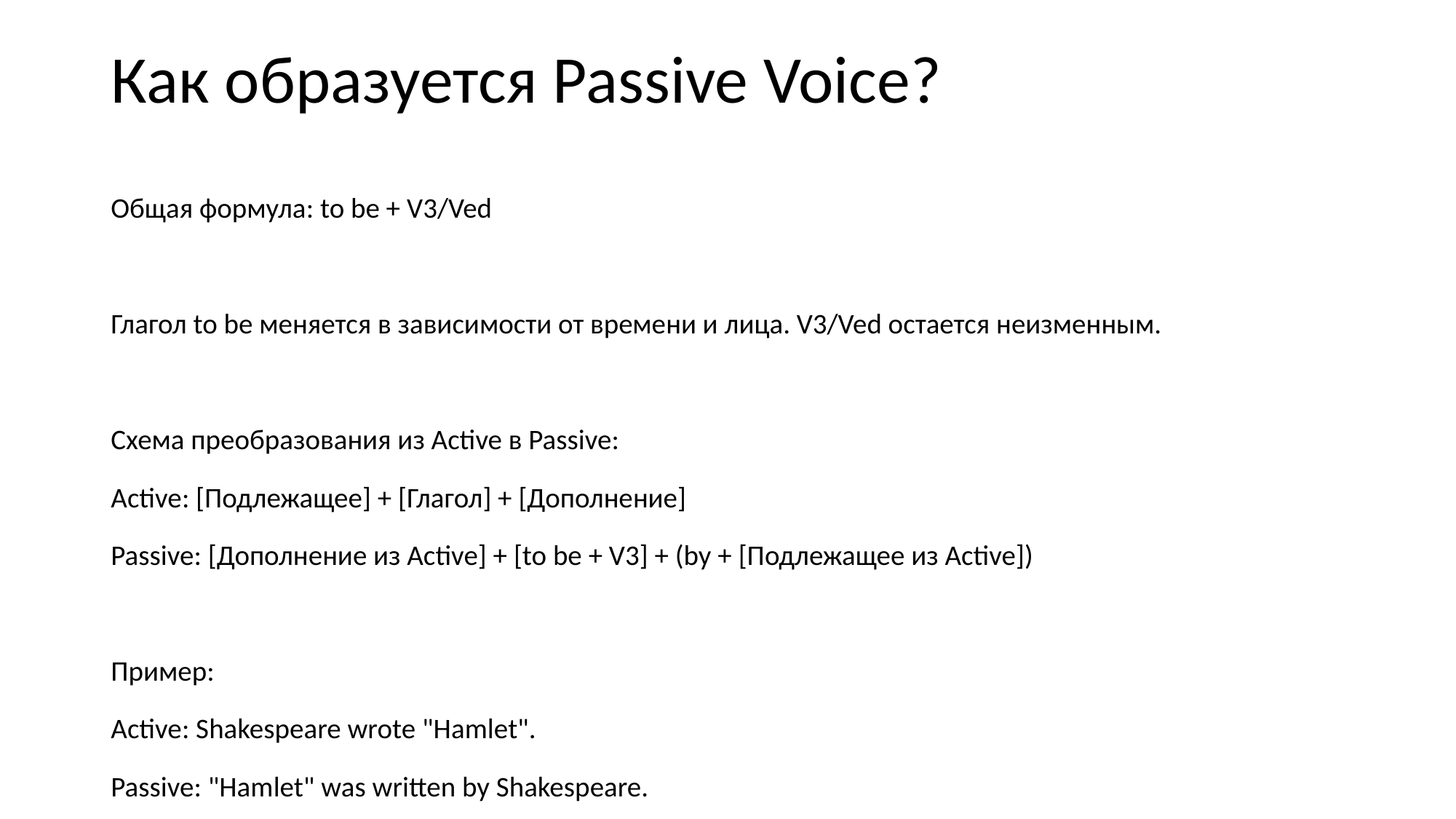

# Как образуется Passive Voice?
Общая формула: to be + V3/Ved

Глагол to be меняется в зависимости от времени и лица. V3/Ved остается неизменным.

Схема преобразования из Active в Passive:
Active: [Подлежащее] + [Глагол] + [Дополнение]
Passive: [Дополнение из Active] + [to be + V3] + (by + [Подлежащее из Active])

Пример:
Active: Shakespeare wrote "Hamlet".
Passive: "Hamlet" was written by Shakespeare.